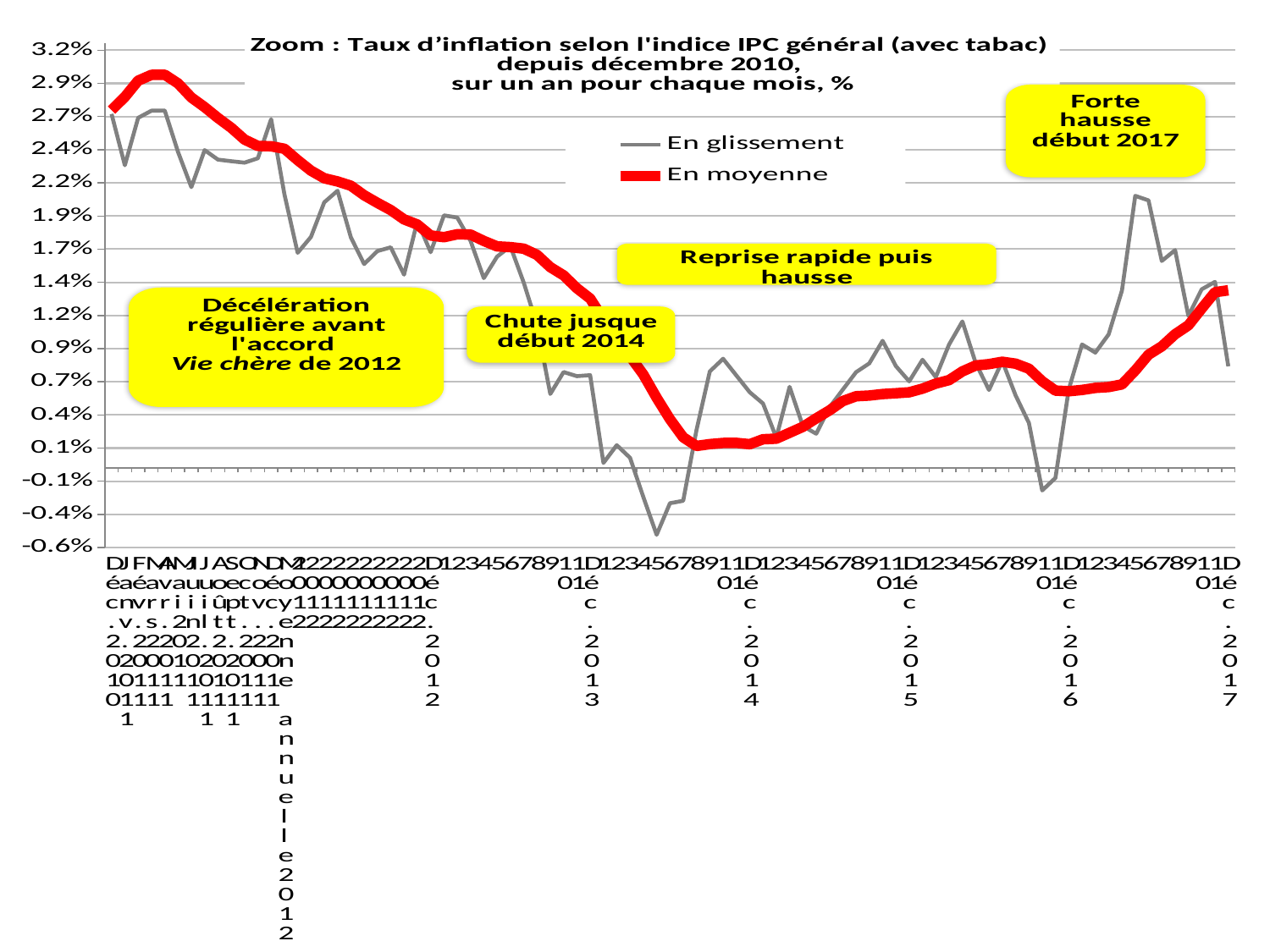

### Chart: Zoom : Taux d’inflation selon l'indice IPC général (avec tabac)
depuis décembre 2010,
sur un an pour chaque mois, %

| Category | En glissement  | En moyenne  |
|---|---|---|
| Déc.2010 | 0.0266940451745379 | 0.0269876694268996 |
| Janv.2011 | 0.0228241022519782 | 0.0279786501377408 |
| Fév.2011 | 0.0264012997562957 | 0.0292068734196809 |
| Mars2011 | 0.0269418462789752 | 0.0296440651774523 |
| Avr.2011 | 0.0269530854189888 | 0.0296558990568707 |
| Mai2011 | 0.0238239450837876 | 0.0289978896644827 |
| Juin2011 | 0.0211762344439983 | 0.0279375303529894 |
| Juil.2011 | 0.023967107902126 | 0.0272082253473254 |
| Août2011 | 0.0232534830109252 | 0.0263974102572795 |
| Sept.2011 | 0.0231300690898168 | 0.0256518615560155 |
| Oct.2011 | 0.0230207186467821 | 0.024763574450869 |
| Nov.2011 | 0.0233537135411446 | 0.0242842127391212 |
| Déc.2011 | 0.0263 | 0.0242564081050469 |
| Moyenne annuelle2012 | 0.0206287811167312 | 0.0240683359852611 |
| 2012 | 0.0162247724574593 | 0.0232138380546507 |
| 2012 | 0.0174240174240172 | 0.0224204777587862 |
| 2012 | 0.0200296003946718 | 0.0218467400437601 |
| 2012 | 0.0209031749161901 | 0.0216046563763625 |
| 2012 | 0.0173955773955774 | 0.0212850606723691 |
| 2012 | 0.0153755753599061 | 0.0205646595580997 |
| 2012 | 0.0163581153883827 | 0.0199886062467491 |
| 2012 | 0.0166373067136425 | 0.0194478780387308 |
| 2012 | 0.0145778299579298 | 0.0187448593518671 |
| 2012 | 0.0186092066601371 | 0.0183560046957223 |
| Déc.2012 | 0.0162720452109519 | 0.0175300632392932 |
| 1 | 0.0190457681469245 | 0.0174021131137354 |
| 2 | 0.018886292834891 | 0.017623807657128 |
| 3 | 0.0171256203172132 | 0.0175985125260962 |
| 4 | 0.0143161153027664 | 0.0171216426355769 |
| 5 | 0.0159358701950936 | 0.0167101488146035 |
| 6 | 0.0167117465224111 | 0.0166536813400857 |
| 7 | 0.0139853395061726 | 0.0165352224554807 |
| 8 | 0.0107941403238241 | 0.016067670390157 |
| 9 | 0.00558336542164039 | 0.0151402473526796 |
| 10 | 0.00723240115718426 | 0.0145245803696141 |
| 11 | 0.00692307692307681 | 0.0135510967440287 |
| Déc.2013 | 0.00699904122722916 | 0.0127761318992723 |
| 1 | 0.000381424620959247 | 0.0112127447513102 |
| 2 | 0.00171985476781966 | 0.00978283549748804 |
| 3 | 0.000765330527121355 | 0.00842268916991218 |
| 4 | -0.00219340072477592 | 0.00704394460898094 |
| 5 | -0.00503850175872233 | 0.00529197809664672 |
| 6 | -0.00266033254156772 | 0.00368010984449341 |
| 7 | -0.00247312850756198 | 0.00231235996268331 |
| 8 | 0.00286041189931363 | 0.00165704043019321 |
| 9 | 0.0072755121577639 | 0.00179960663465617 |
| 10 | 0.00823360459550026 | 0.00188607171847388 |
| 11 | 0.00697097020626436 | 0.0018929452000318 |
| Déc.2014 | 0.00571265352756356 | 0.00178851060785545 |
| 1 | 0.00486130969402354 | 0.00216204185776614 |
| 2 | 0.00228920259442966 | 0.00220941784224116 |
| 3 | 0.006117961953924 | 0.00265431166705077 |
| 4 | 0.00315397113638527 | 0.00309991256656872 |
| 5 | 0.00257978215172949 | 0.00373736650842504 |
| 6 | 0.00457273506716205 | 0.00434267352798501 |
| 7 | 0.00591208162486878 | 0.00504363459901524 |
| 8 | 0.00722570830956437 | 0.00540828581199837 |
| 9 | 0.00788823417601225 | 0.00546065861742795 |
| 10 | 0.00959073212420458 | 0.00557607530084581 |
| 11 | 0.00768136557610255 | 0.00563635208941937 |
| Déc.2015 | 0.00653223516046575 | 0.00570508141047998 |
| 1 | 0.00815784481123116 | 0.00598037738243473 |
| 2 | 0.00685192234488019 | 0.00635988041521584 |
| 3 | 0.00931116389548703 | 0.00662613837215753 |
| 4 | 0.0110518292682928 | 0.0072820919175911 |
| 5 | 0.00791003526160305 | 0.00772417945447468 |
| 6 | 0.00587956377430054 | 0.00783211245297943 |
| 7 | 0.00805763579486207 | 0.00801032160016435 |
| 8 | 0.0054747970549367 | 0.00786311534414952 |
| 9 | 0.00339462517680333 | 0.00748640273210199 |
| 10 | -0.00169300225733626 | 0.00654043934690396 |
| 11 | -0.000752870318087684 | 0.00583368856470745 |
| Déc.2016 | 0.00592550790067725 | 0.00578317435521192 |
| 1 | 0.00931501693639447 | 0.00588175001773994 |
| 2 | 0.00869565217391299 | 0.00603601118947261 |
| 3 | 0.0100724842323261 | 0.00610221805784139 |
| 4 | 0.0133810780248775 | 0.00630118235668919 |
| 5 | 0.020518154311649 | 0.00735051335670844 |
| 6 | 0.0201753558970492 | 0.00854129997485553 |
| 7 | 0.0156103065638518 | 0.00917164642046675 |
| 8 | 0.0164288396545249 | 0.01008578806502 |
| 9 | 0.0114650878676816 | 0.0107577505237635 |
| 10 | 0.0134727718108159 | 0.0120227584853834 |
| 11 | 0.0140327745338105 | 0.0132556880165129 |
| Déc.2017 | 0.00766800339150952 | 0.0133982530300611 |